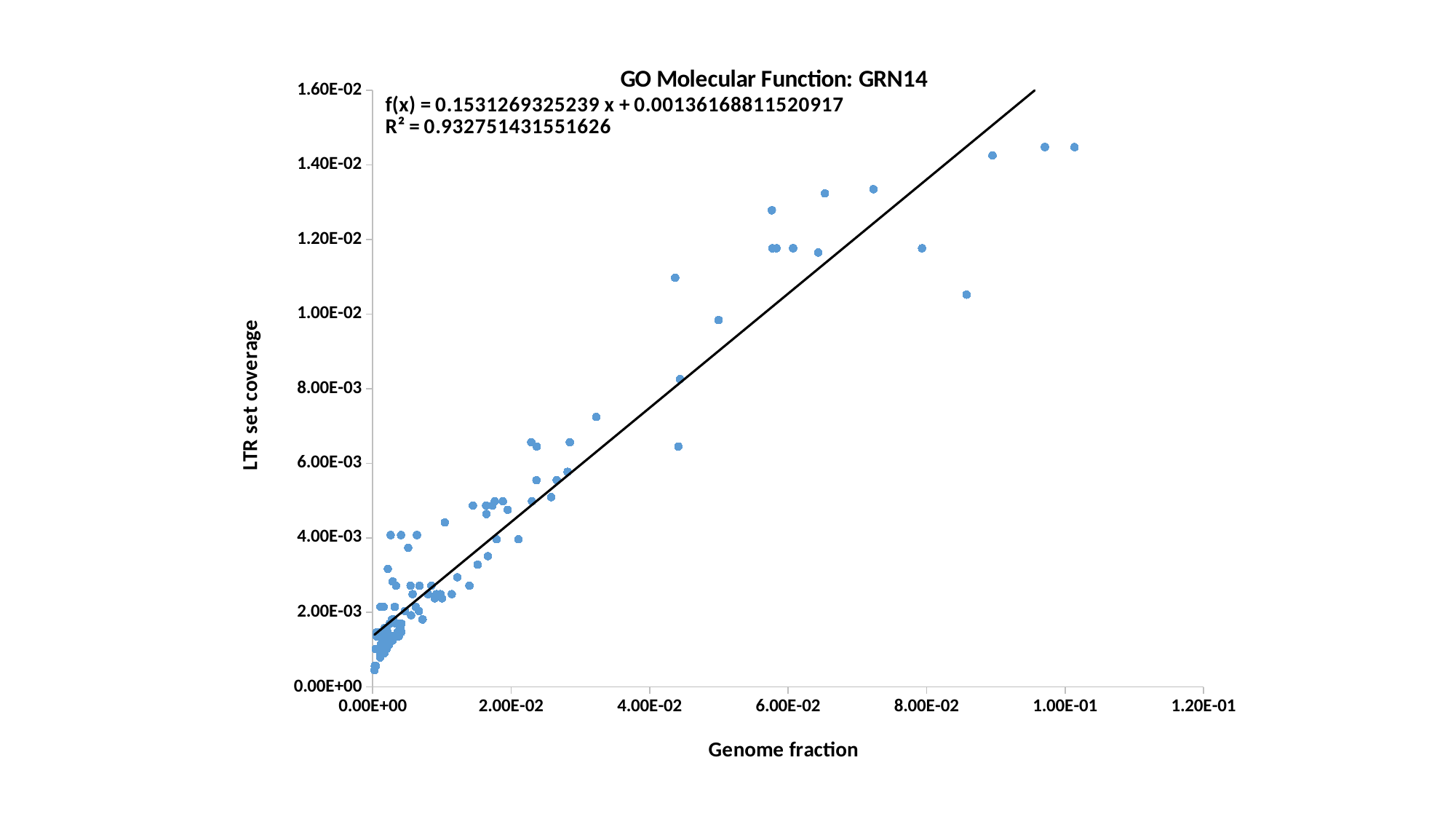

### Chart: GO Molecular Function: GRN14

| Category | LTR fraction |
|---|---|